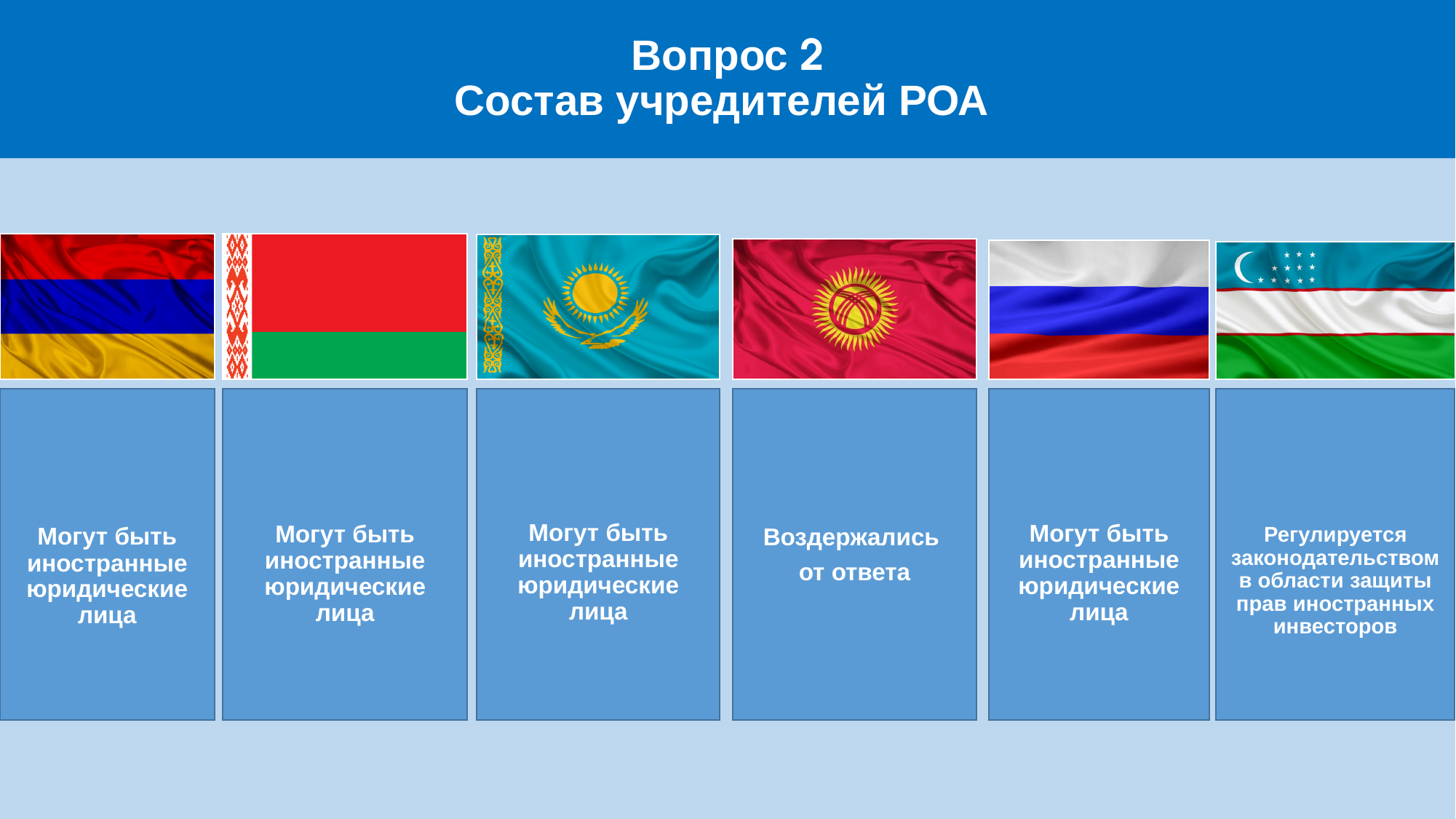

# Вопрос 2 Состав учредителей РОА

Имеется специальное регулирования применительно к РОА
Не имеется специального регулирования применительно к РОА

Могут быть иностранные юридические лица

Могут быть иностранные юридические лица

Могут быть иностранные юридические лица

Воздержались
от ответа

Могут быть иностранные юридические лица

Регулируется законодательством в области защиты прав иностранных инвесторов